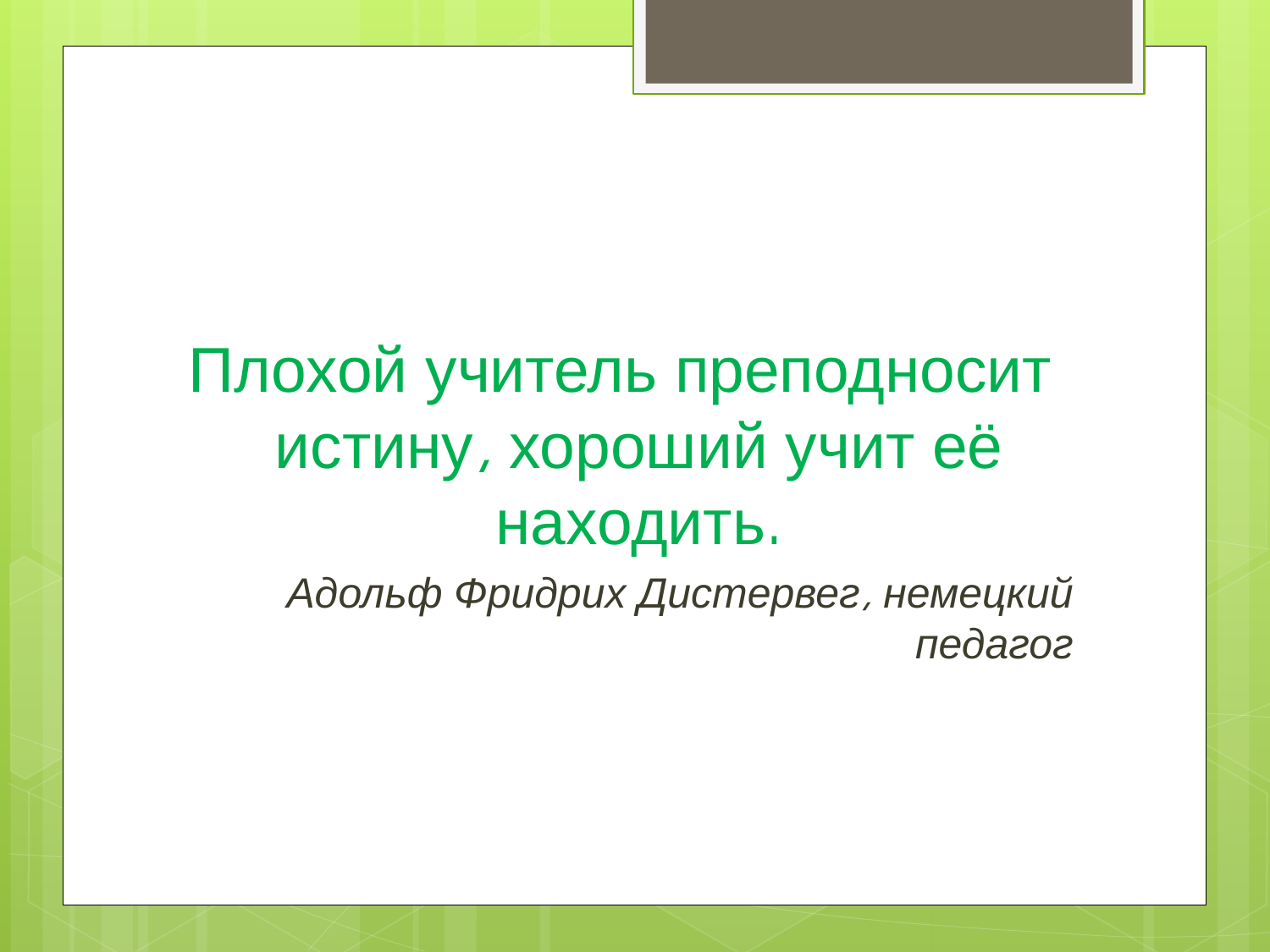

#
Плохой учитель преподносит истину, хороший учит её находить.
Адольф Фридрих Дистервег, немецкий педагог